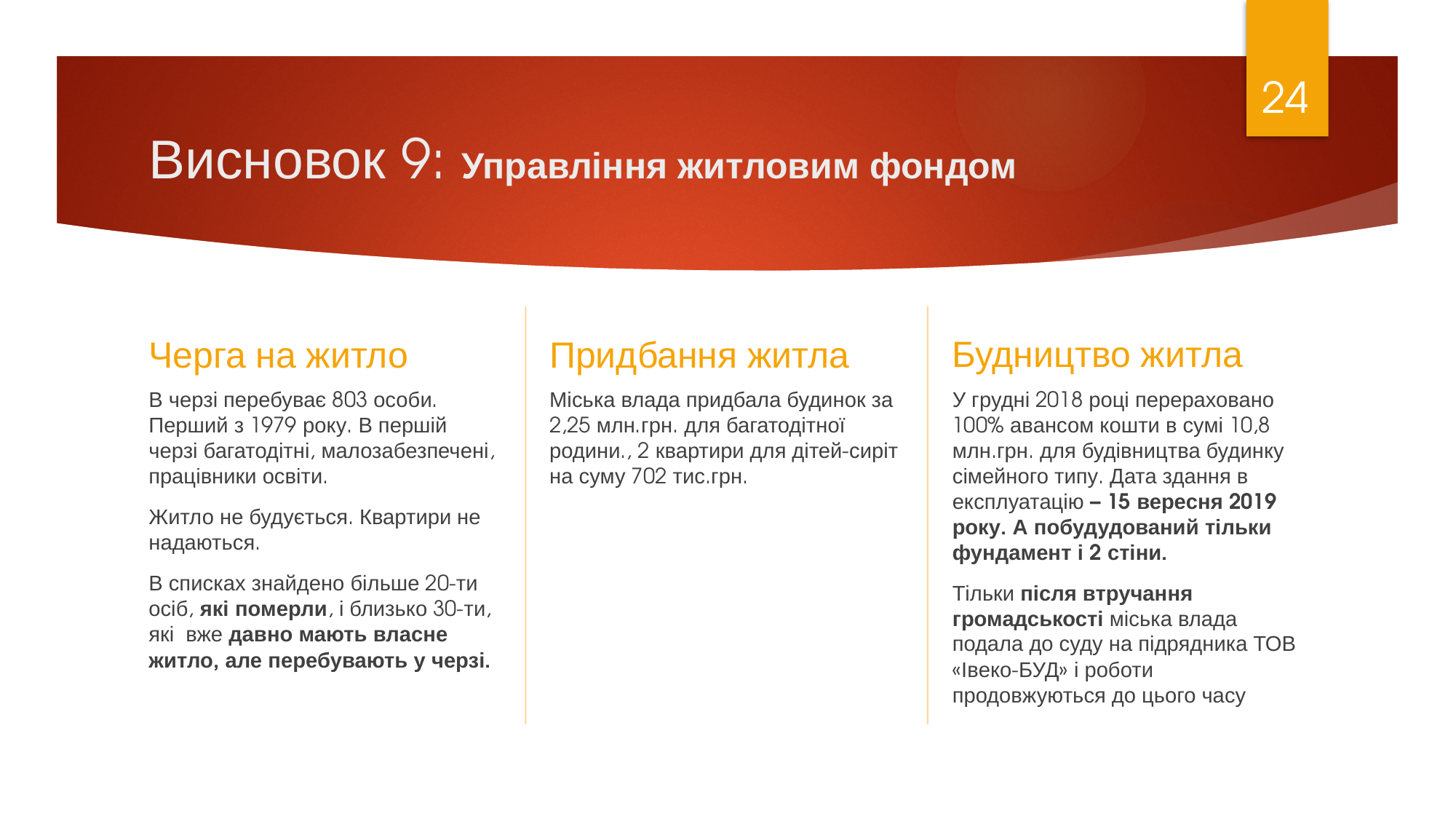

24
# Висновок 9: Управління житловим фондом
Будництво житла
Черга на житло
Придбання житла
В черзі перебуває 803 особи. Перший з 1979 року. В першій черзі багатодітні, малозабезпечені, працівники освіти.
Житло не будується. Квартири не надаються.
В списках знайдено більше 20-ти осіб, які померли, і близько 30-ти, які  вже давно мають власне житло, але перебувають у черзі.
Міська влада придбала будинок за  2,25 млн.грн. для багатодітної родини., 2 квартири для дітей-сиріт на суму 702 тис.грн.
У грудні 2018 році перераховано 100% авансом кошти в сумі 10,8 млн.грн. для будівництва будинку сімейного типу. Дата здання в експлуатацію – 15 вересня 2019 року. А побудудований тільки фундамент і 2 стіни.
Тільки після втручання громадськості міська влада подала до суду на підрядника ТОВ «Івеко-БУД» і роботи продовжуються до цього часу